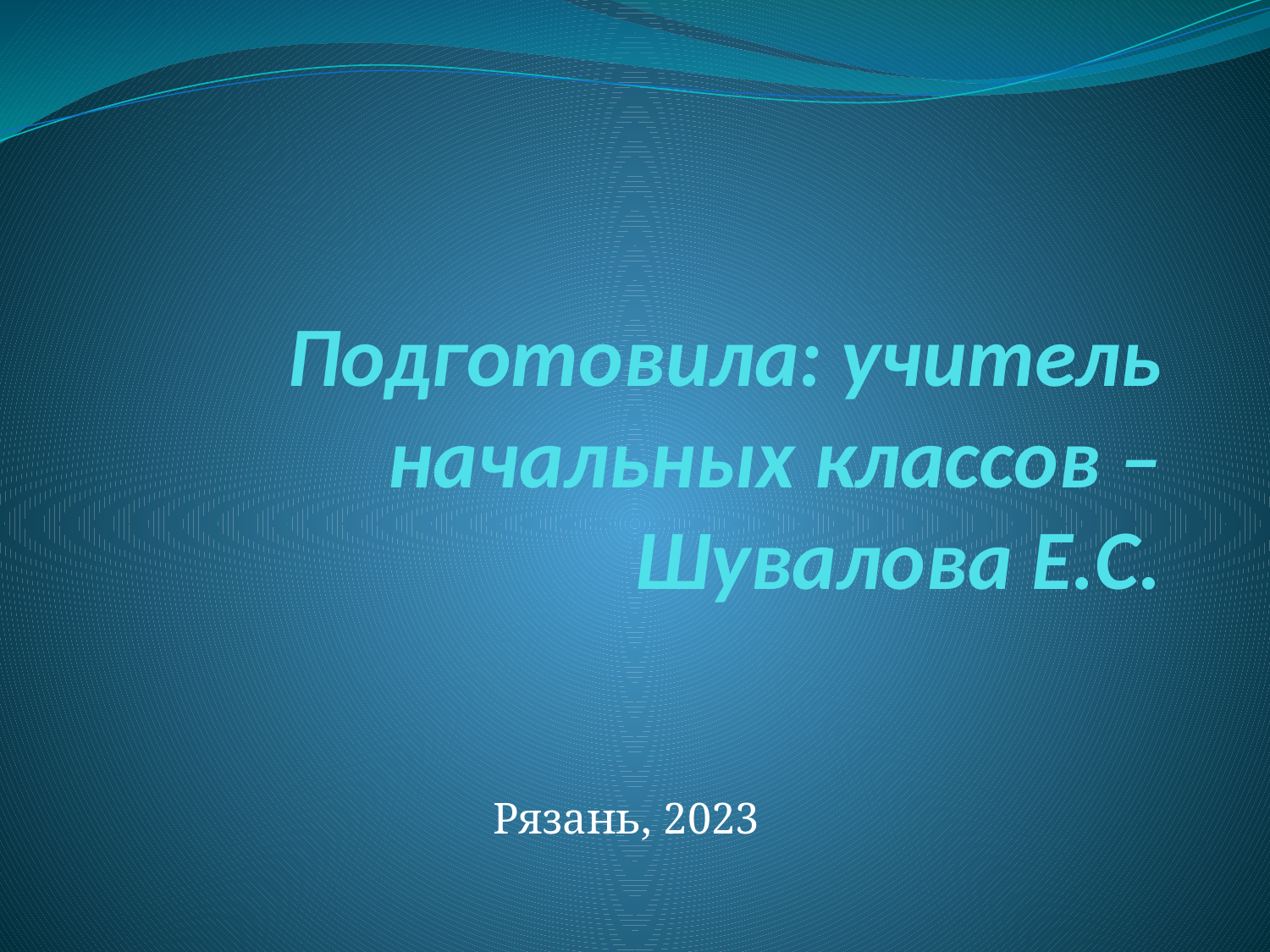

# Подготовила: учитель начальных классов – Шувалова Е.С.

Рязань, 2023